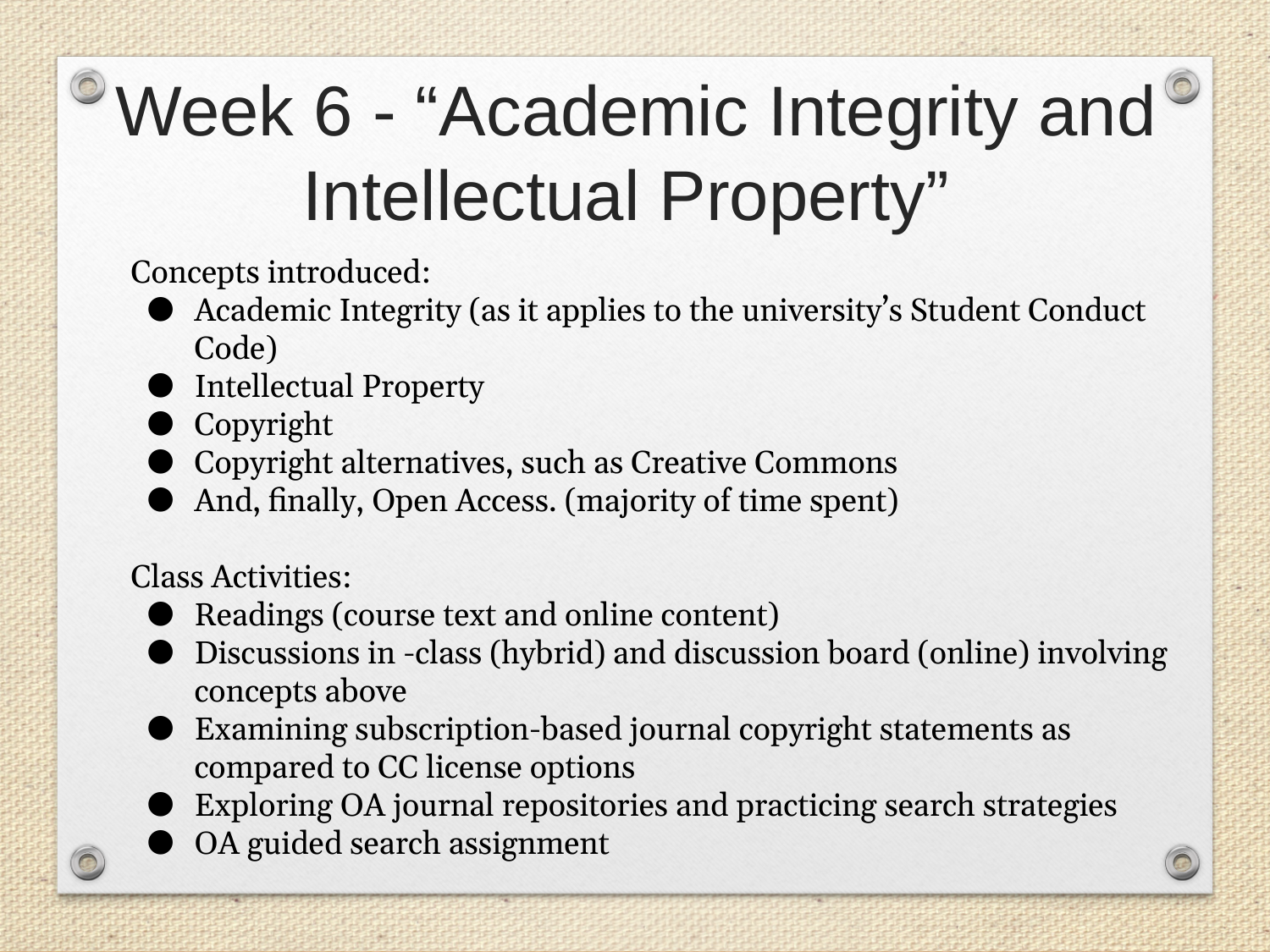

# Week 6 - “Academic Integrity and Intellectual Property”
Concepts introduced:
Academic Integrity (as it applies to the university’s Student Conduct Code)
Intellectual Property
Copyright
Copyright alternatives, such as Creative Commons
And, finally, Open Access. (majority of time spent)

Class Activities:
Readings (course text and online content)
Discussions in -class (hybrid) and discussion board (online) involving concepts above
Examining subscription-based journal copyright statements as compared to CC license options
Exploring OA journal repositories and practicing search strategies
OA guided search assignment